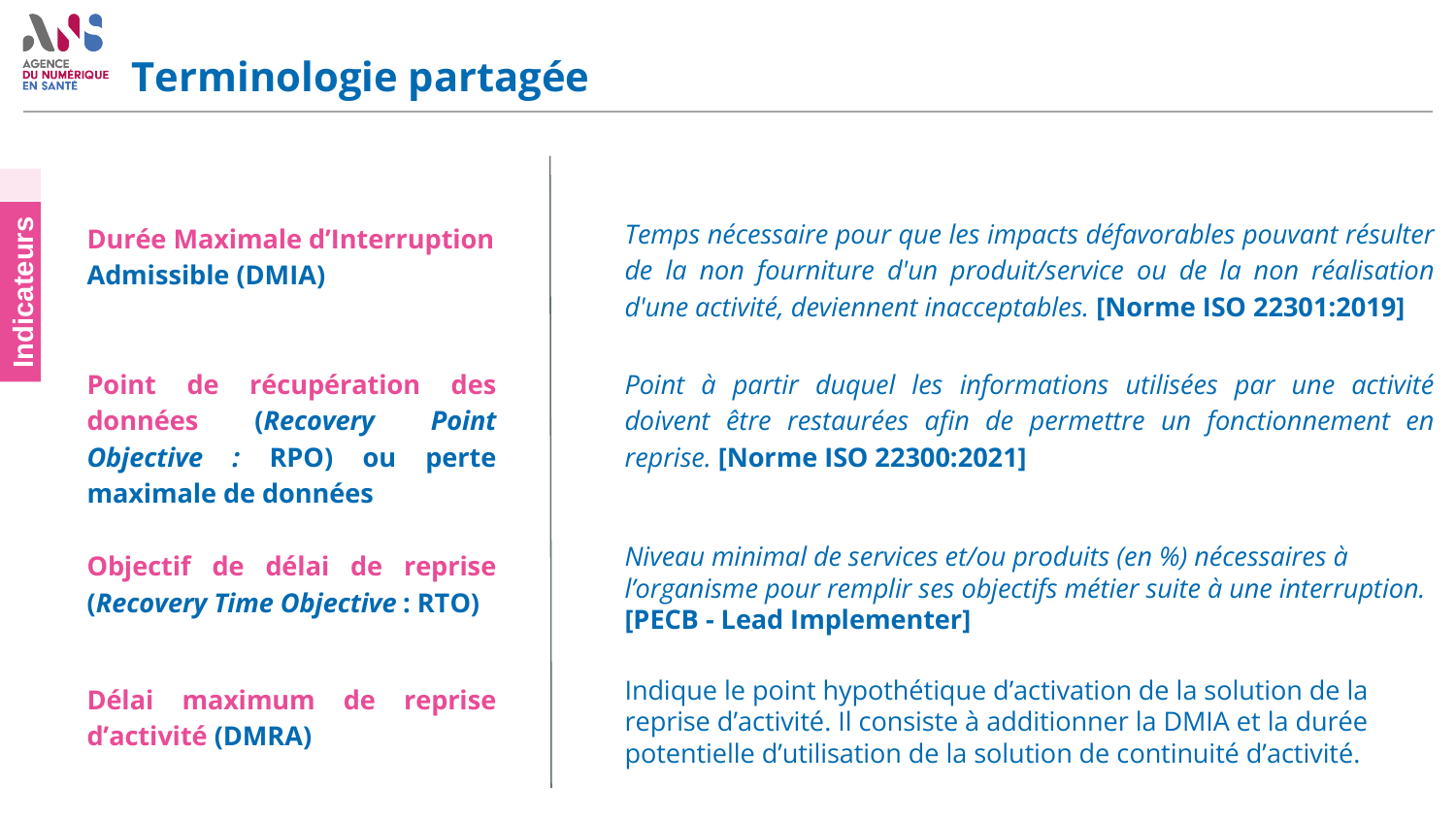

# Terminologie partagée

Temps nécessaire pour que les impacts défavorables pouvant résulter de la non fourniture d'un produit/service ou de la non réalisation d'une activité, deviennent inacceptables. [Norme ISO 22301:2019]

Durée Maximale d’Interruption Admissible (DMIA)

Indicateurs
Point de récupération des données (Recovery Point Objective : RPO) ou perte maximale de données

Point à partir duquel les informations utilisées par une activité doivent être restaurées afin de permettre un fonctionnement en reprise. [Norme ISO 22300:2021]

Niveau minimal de services et/ou produits (en %) nécessaires à l’organisme pour remplir ses objectifs métier suite à une interruption. [PECB - Lead Implementer]

Objectif de délai de reprise (Recovery Time Objective : RTO)

Indique le point hypothétique d’activation de la solution de la reprise d’activité. Il consiste à additionner la DMIA et la durée potentielle d’utilisation de la solution de continuité d’activité.

Délai maximum de reprise d’activité (DMRA)